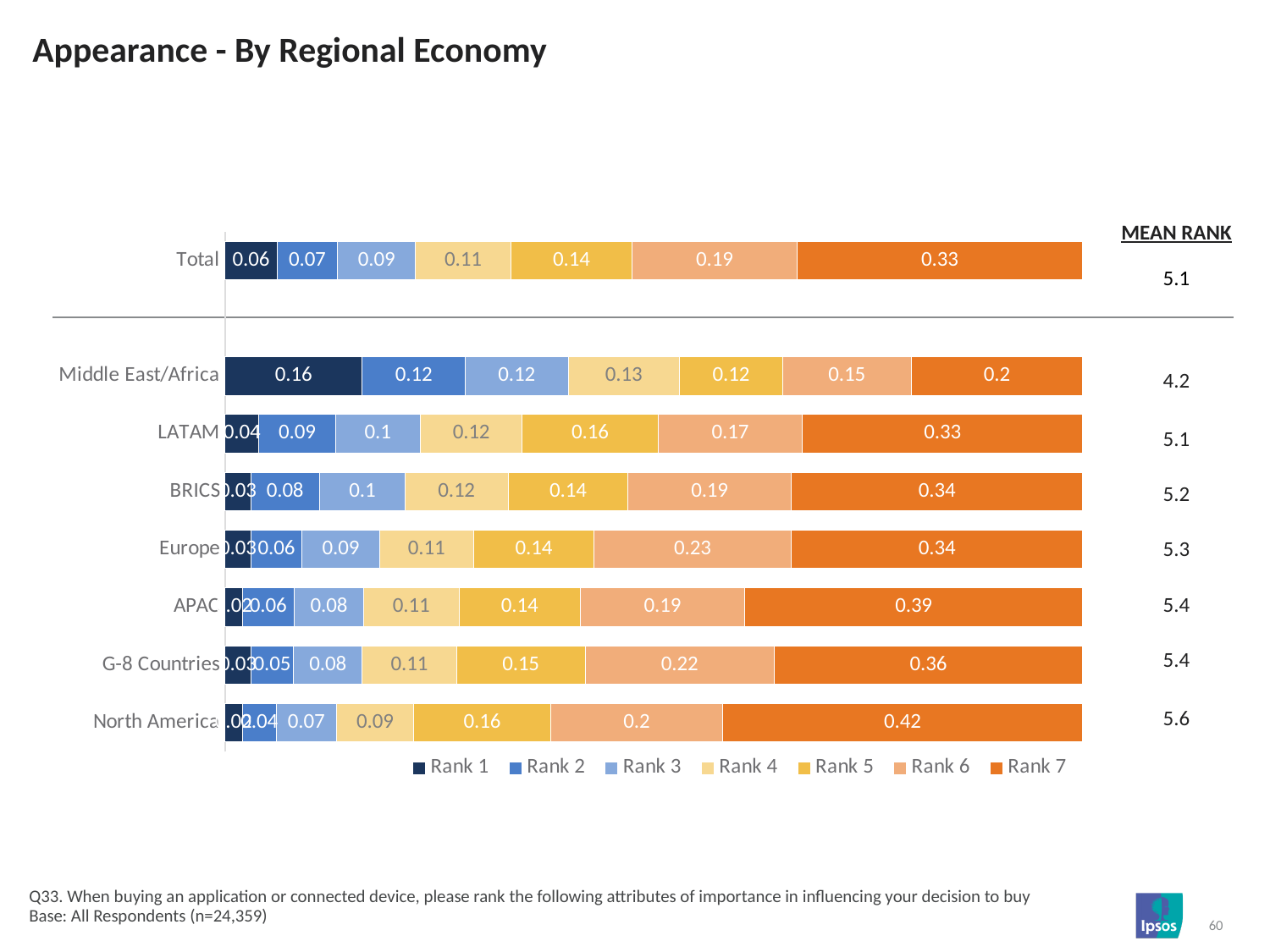

# Appearance - By Regional Economy
| MEAN RANK |
| --- |
| 5.1 |
| 4.2 |
| 5.1 |
| 5.2 |
| 5.3 |
| 5.4 |
| 5.4 |
| 5.6 |

### Chart

| Category | Rank 1 | Rank 2 | Rank 3 | Rank 4 | Rank 5 | Rank 6 | Rank 7 |
|---|---|---|---|---|---|---|---|
| Total | 0.06 | 0.07 | 0.09 | 0.11 | 0.14 | 0.19 | 0.33 |
|  | None | None | None | None | None | None | None |
| Middle East/Africa | 0.16 | 0.12 | 0.12 | 0.13 | 0.12 | 0.15 | 0.2 |
| LATAM | 0.04 | 0.09 | 0.1 | 0.12 | 0.16 | 0.17 | 0.33 |
| BRICS | 0.03 | 0.08 | 0.1 | 0.12 | 0.14 | 0.19 | 0.34 |
| Europe | 0.03 | 0.06 | 0.09 | 0.11 | 0.14 | 0.23 | 0.34 |
| APAC | 0.02 | 0.06 | 0.08 | 0.11 | 0.14 | 0.19 | 0.39 |
| G-8 Countries | 0.03 | 0.05 | 0.08 | 0.11 | 0.15 | 0.22 | 0.36 |
| North America | 0.02 | 0.04 | 0.07 | 0.09 | 0.16 | 0.2 | 0.42 |
Q33. When buying an application or connected device, please rank the following attributes of importance in influencing your decision to buy Base: All Respondents (n=24,359)